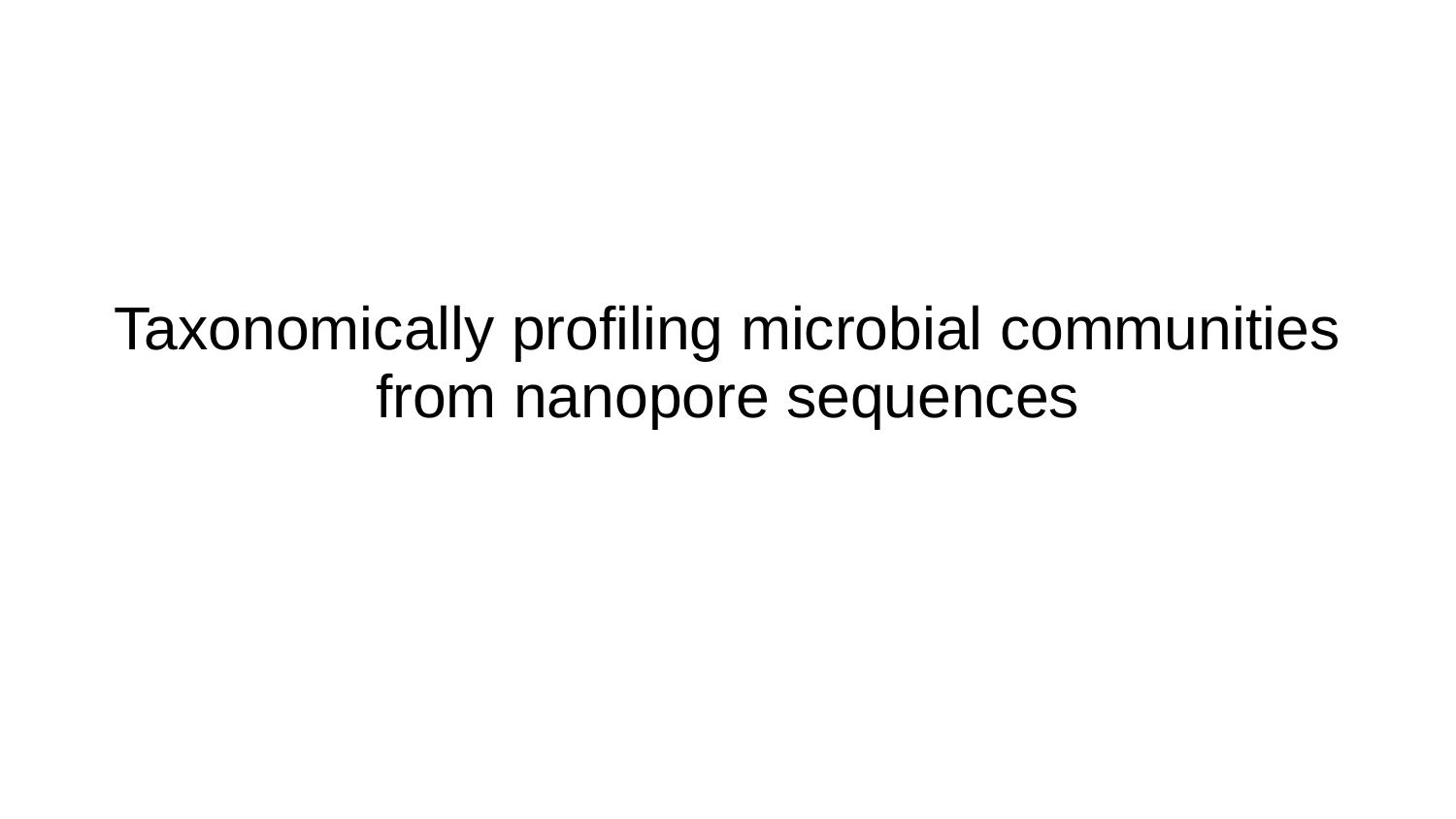

# Taxonomically profiling microbial communities from nanopore sequences